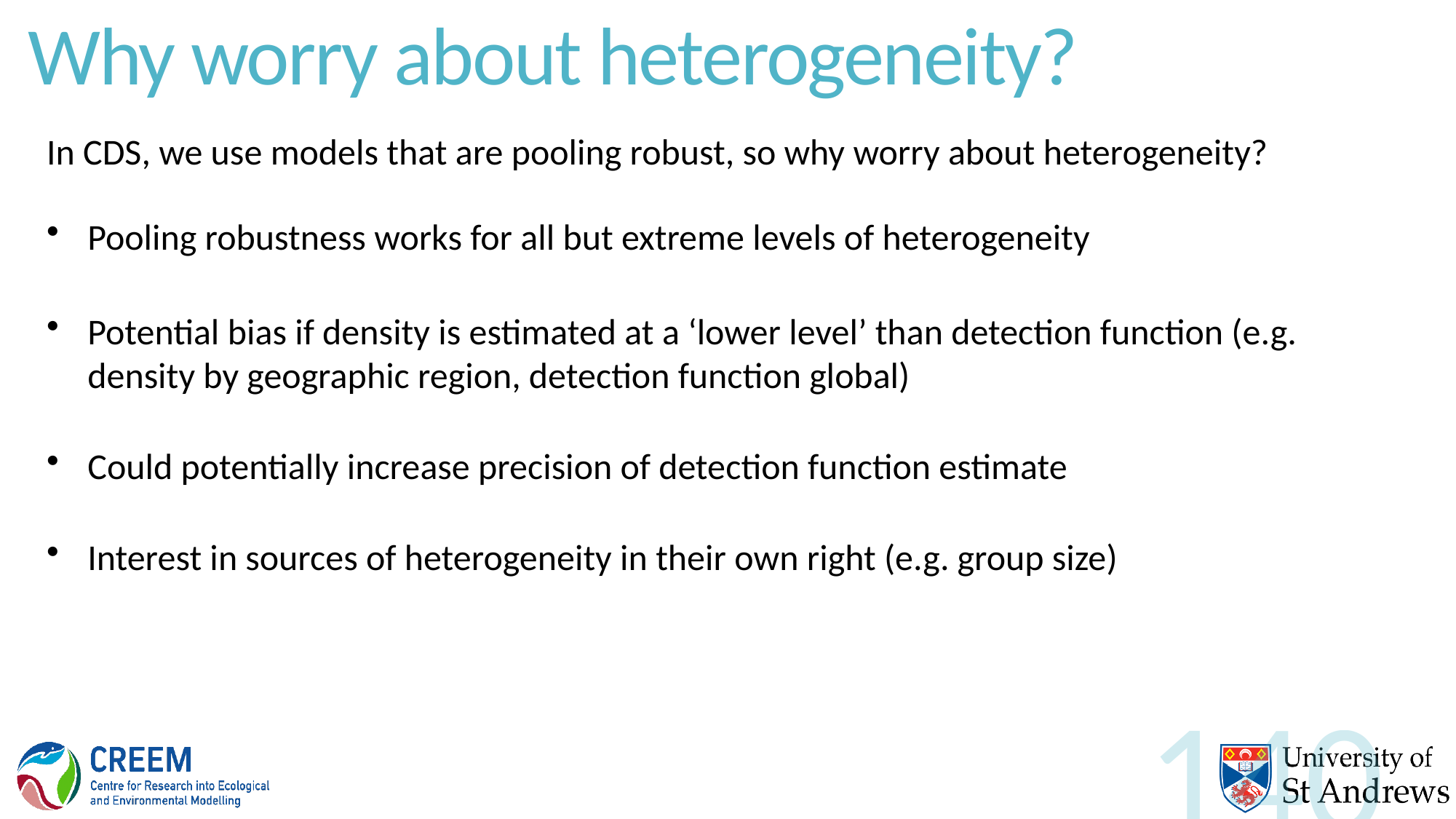

# Why worry about heterogeneity?
In CDS, we use models that are pooling robust, so why worry about heterogeneity?
Pooling robustness works for all but extreme levels of heterogeneity

Potential bias if density is estimated at a ‘lower level’ than detection function (e.g. density by geographic region, detection function global)
Could potentially increase precision of detection function estimate
Interest in sources of heterogeneity in their own right (e.g. group size)
140